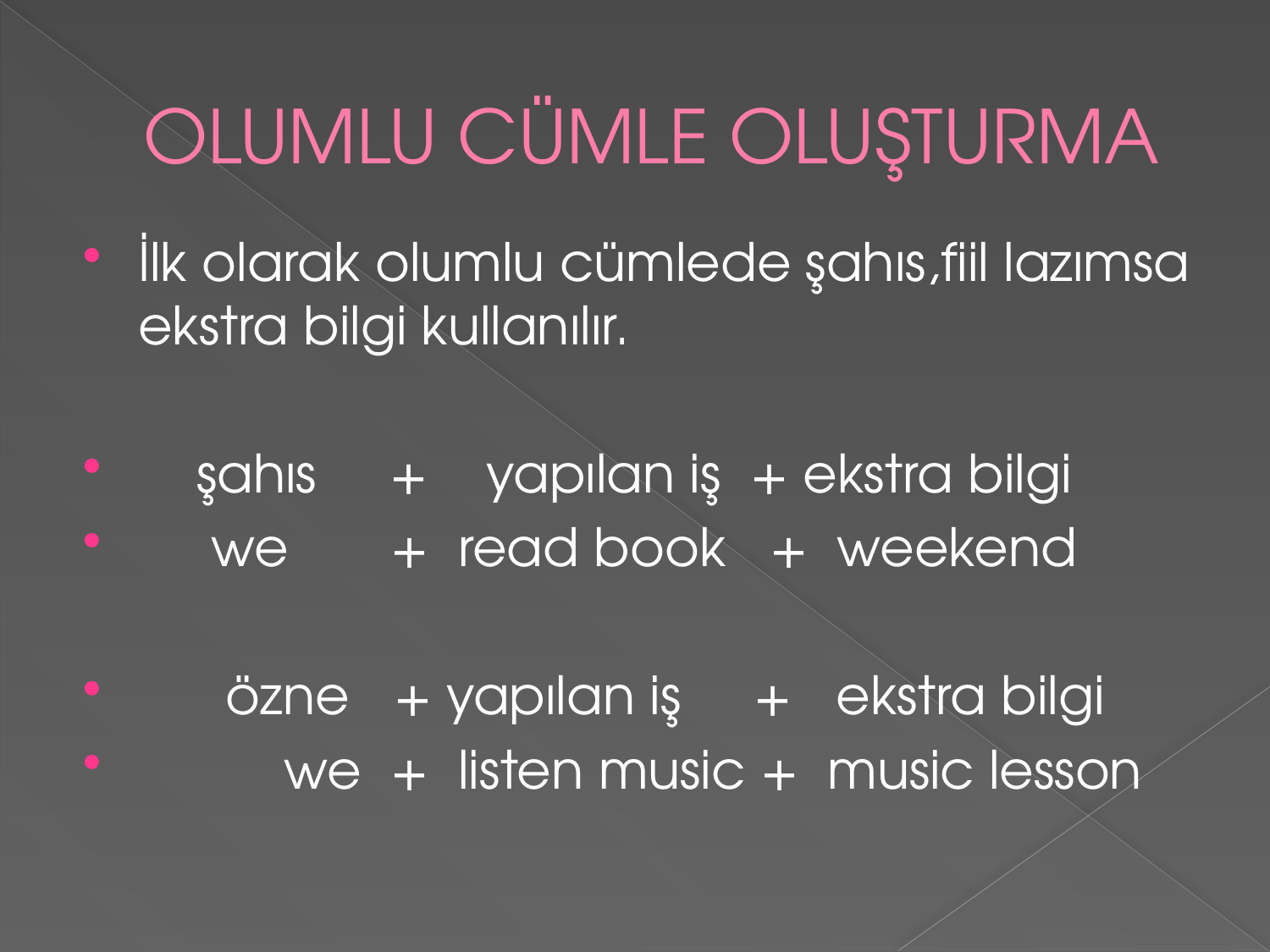

# OLUMLU CÜMLE OLUŞTURMA
İlk olarak olumlu cümlede şahıs,fiil lazımsa ekstra bilgi kullanılır.

    şahıs     +    yapılan iş  + ekstra bilgi
     we       +  read book   +  weekend

      özne   + yapılan iş     +   ekstra bilgi
          we  +  listen music +  music lesson